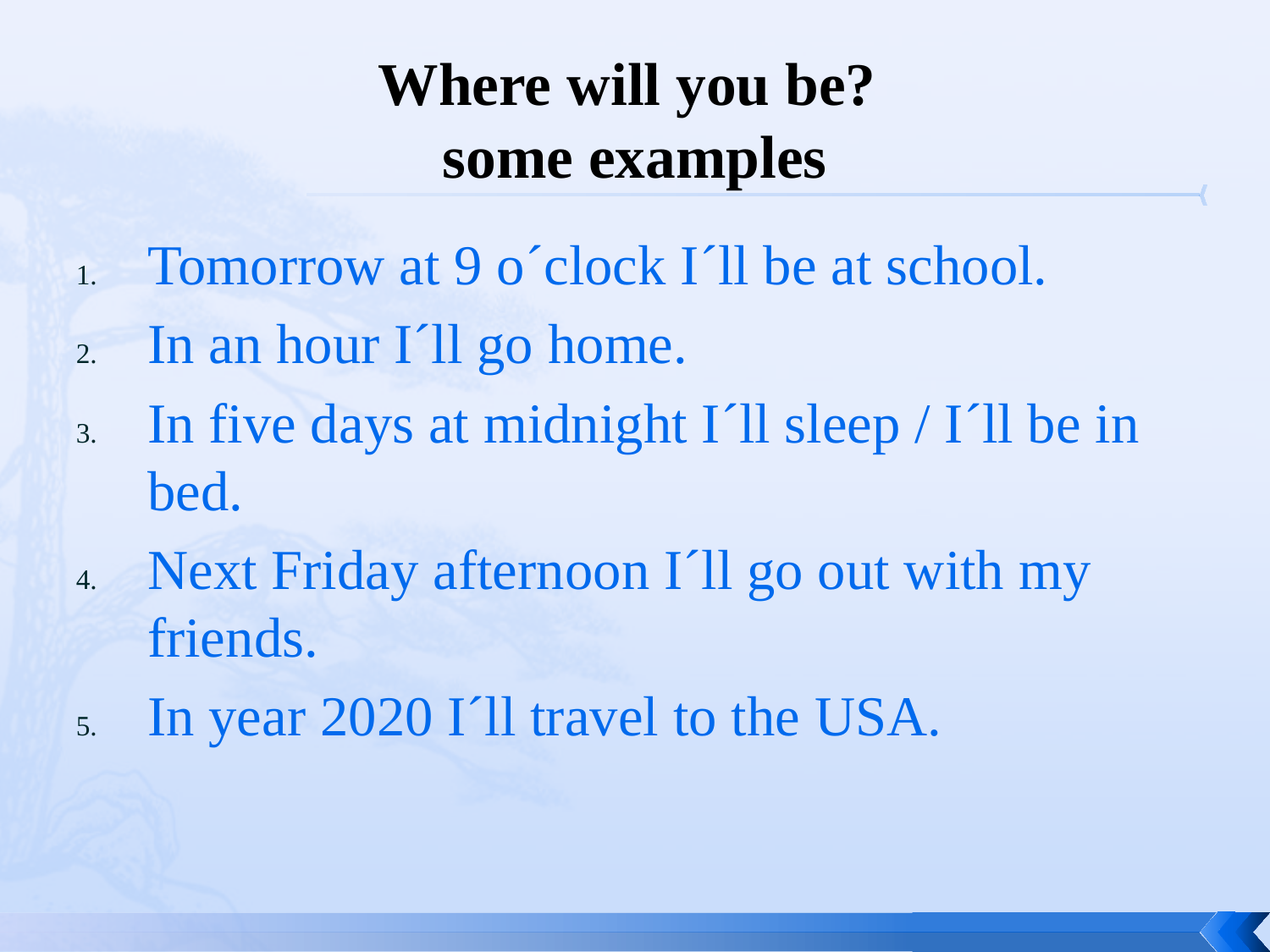

# Where will you be? some examples
Tomorrow at 9 o´clock I´ll be at school.
In an hour I´ll go home.
In five days at midnight I´ll sleep / I´ll be in bed.
Next Friday afternoon I´ll go out with my friends.
In year 2020 I´ll travel to the USA.